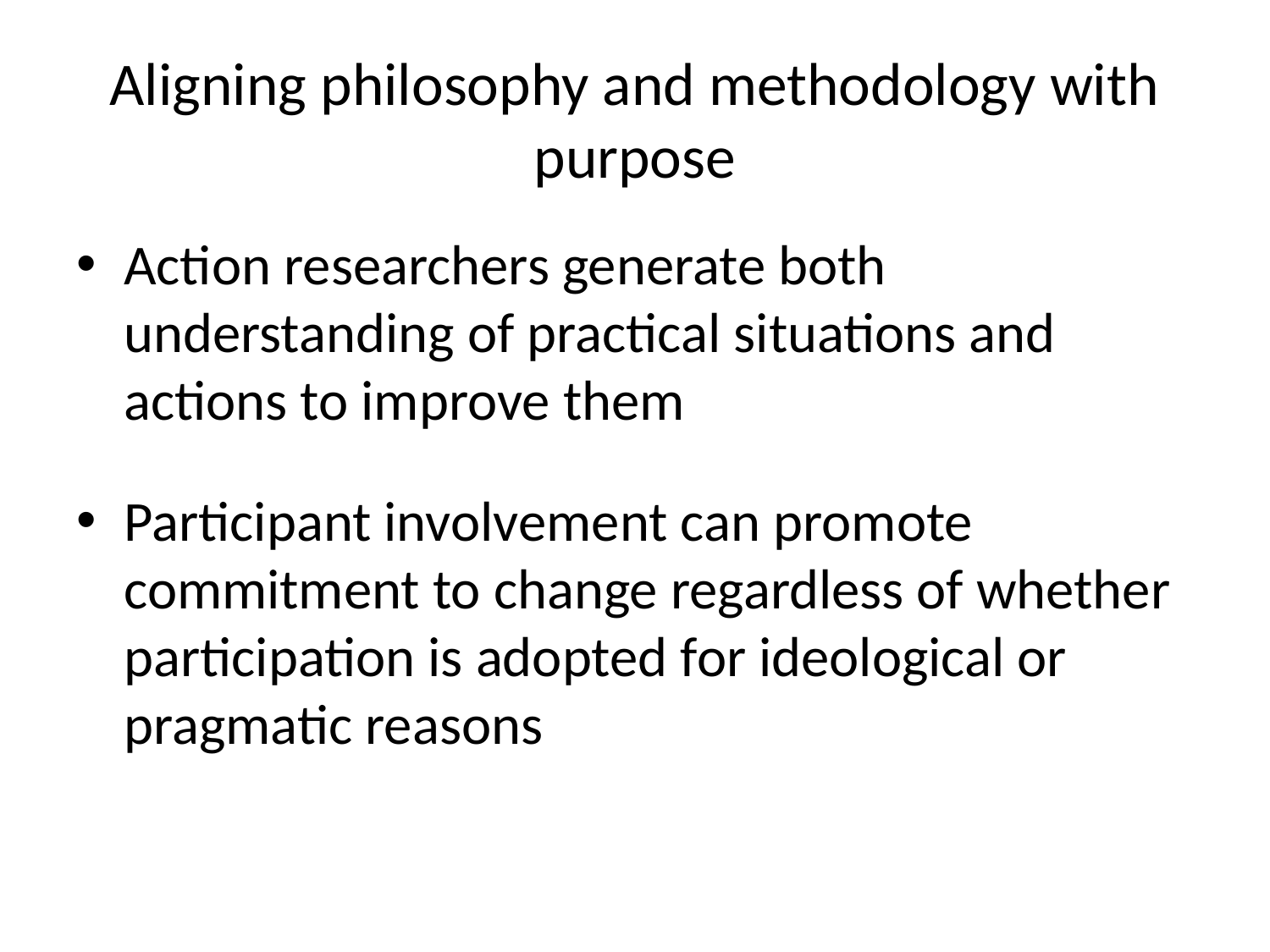

# Aligning philosophy and methodology with purpose
Action researchers generate both understanding of practical situations and actions to improve them
Participant involvement can promote commitment to change regardless of whether participation is adopted for ideological or pragmatic reasons